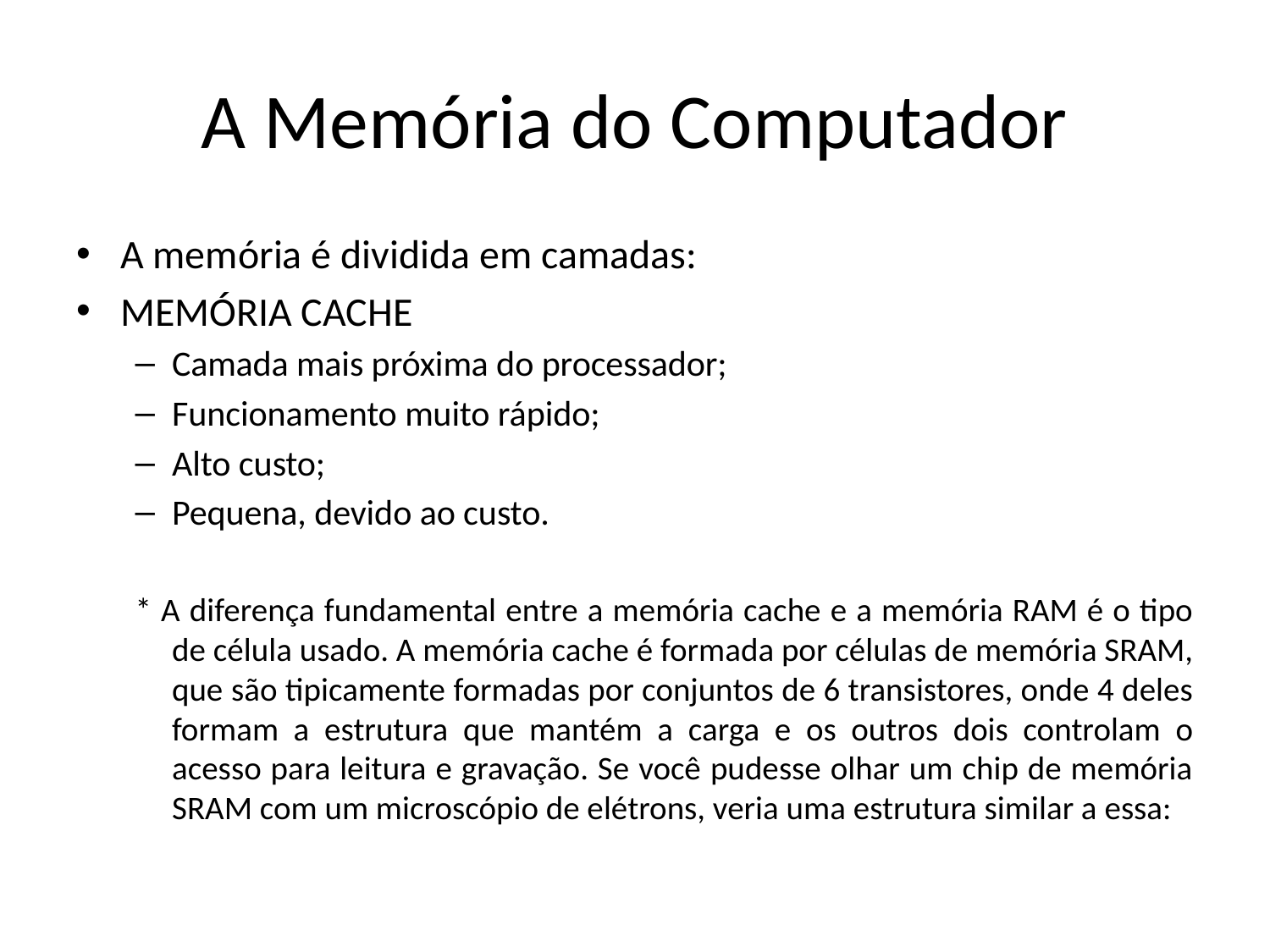

# A Memória do Computador
A memória é dividida em camadas:
MEMÓRIA CACHE
Camada mais próxima do processador;
Funcionamento muito rápido;
Alto custo;
Pequena, devido ao custo.

* A diferença fundamental entre a memória cache e a memória RAM é o tipo de célula usado. A memória cache é formada por células de memória SRAM, que são tipicamente formadas por conjuntos de 6 transistores, onde 4 deles formam a estrutura que mantém a carga e os outros dois controlam o acesso para leitura e gravação. Se você pudesse olhar um chip de memória SRAM com um microscópio de elétrons, veria uma estrutura similar a essa: